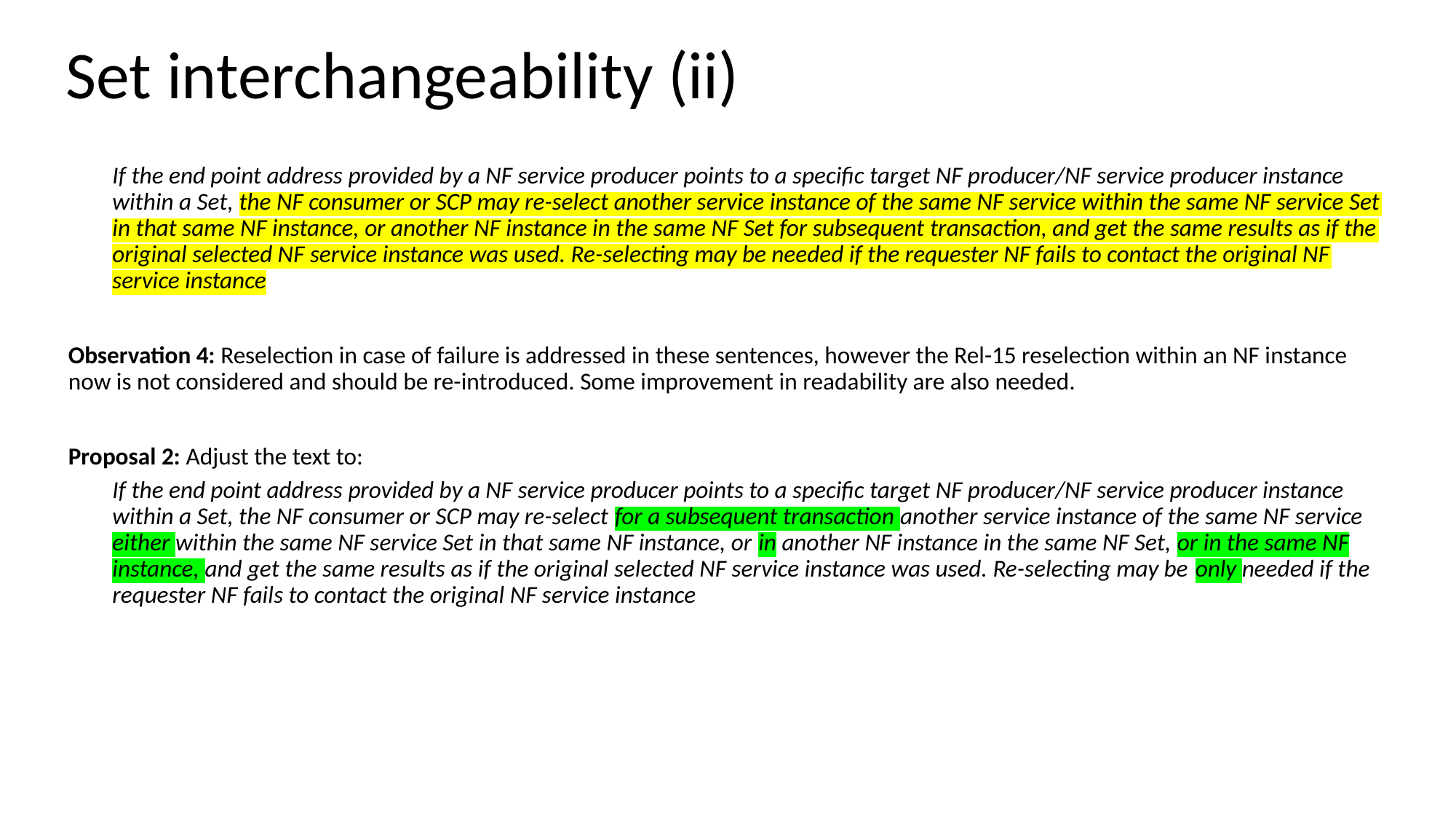

# Set interchangeability (ii)
If the end point address provided by a NF service producer points to a specific target NF producer/NF service producer instance within a Set, the NF consumer or SCP may re-select another service instance of the same NF service within the same NF service Set in that same NF instance, or another NF instance in the same NF Set for subsequent transaction, and get the same results as if the original selected NF service instance was used. Re-selecting may be needed if the requester NF fails to contact the original NF service instance

Observation 4: Reselection in case of failure is addressed in these sentences, however the Rel-15 reselection within an NF instance now is not considered and should be re-introduced. Some improvement in readability are also needed.

Proposal 2: Adjust the text to:
If the end point address provided by a NF service producer points to a specific target NF producer/NF service producer instance within a Set, the NF consumer or SCP may re-select for a subsequent transaction another service instance of the same NF service either within the same NF service Set in that same NF instance, or in another NF instance in the same NF Set, or in the same NF instance, and get the same results as if the original selected NF service instance was used. Re-selecting may be only needed if the requester NF fails to contact the original NF service instance